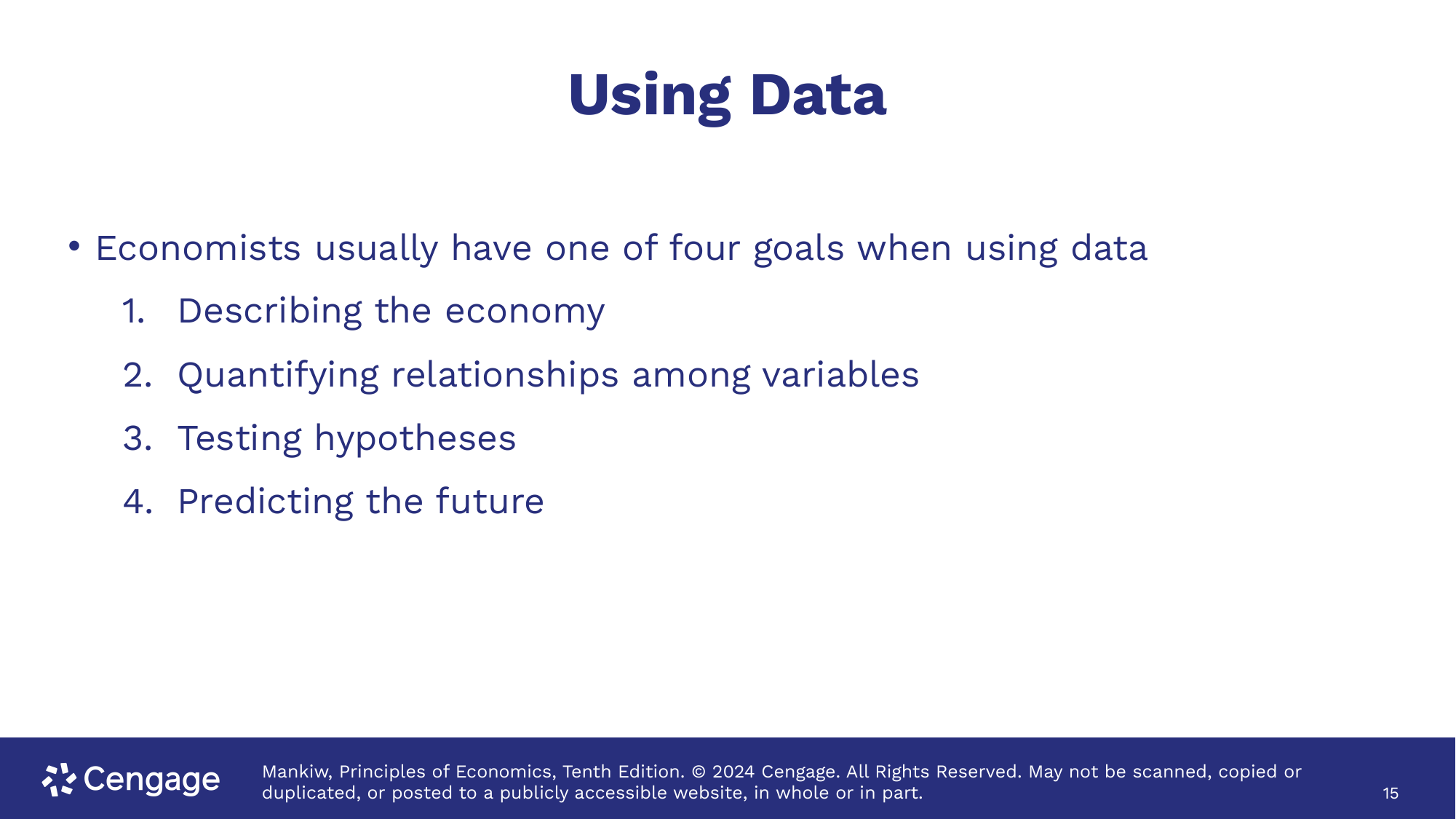

# Using Data
Economists usually have one of four goals when using data
Describing the economy
Quantifying relationships among variables
Testing hypotheses
Predicting the future